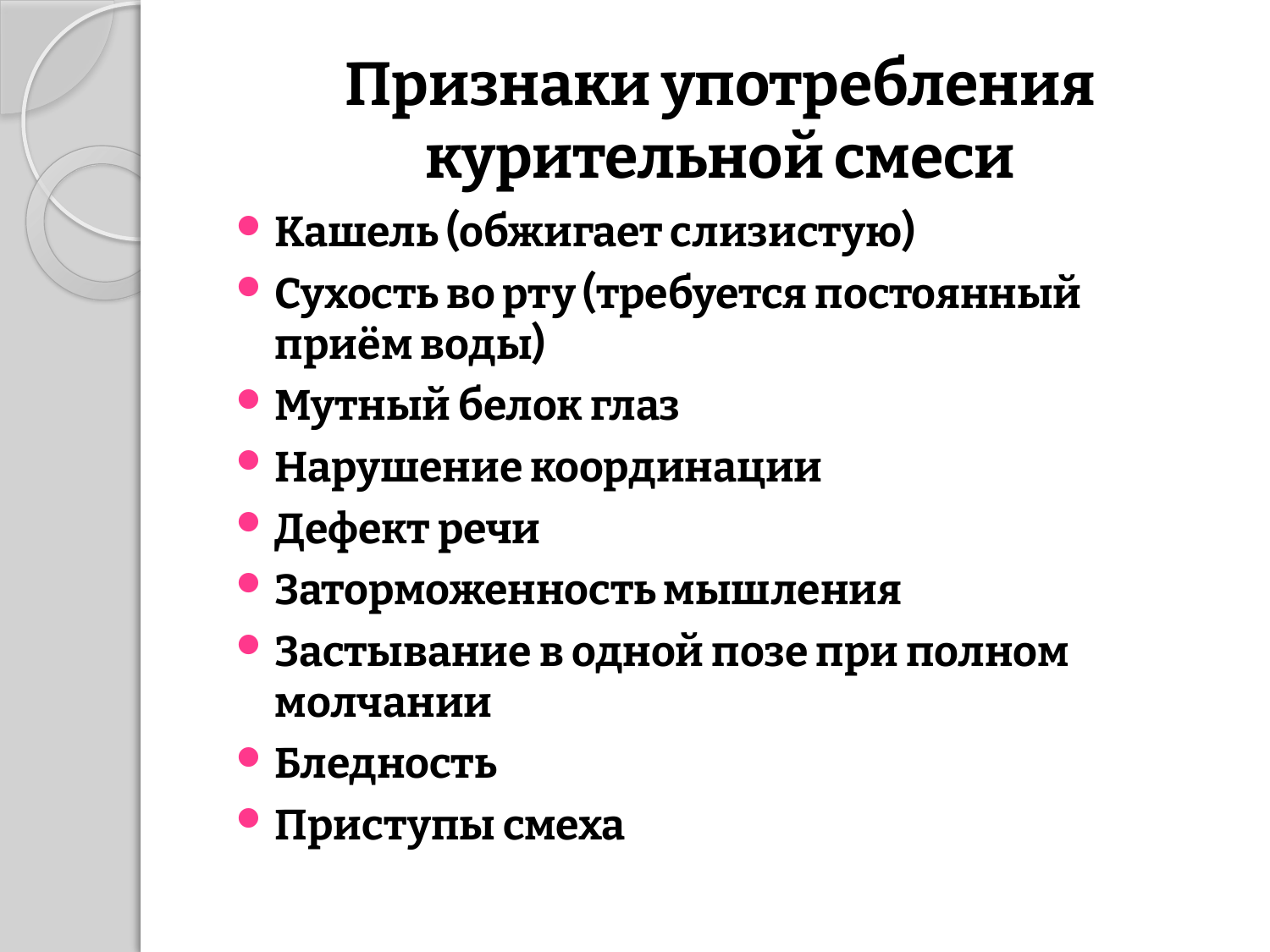

# Признаки употребления курительной смеси
Кашель (обжигает слизистую)
Сухость во рту (требуется постоянный приём воды)
Мутный белок глаз
Нарушение координации
Дефект речи
Заторможенность мышления
Застывание в одной позе при полном молчании
Бледность
Приступы смеха